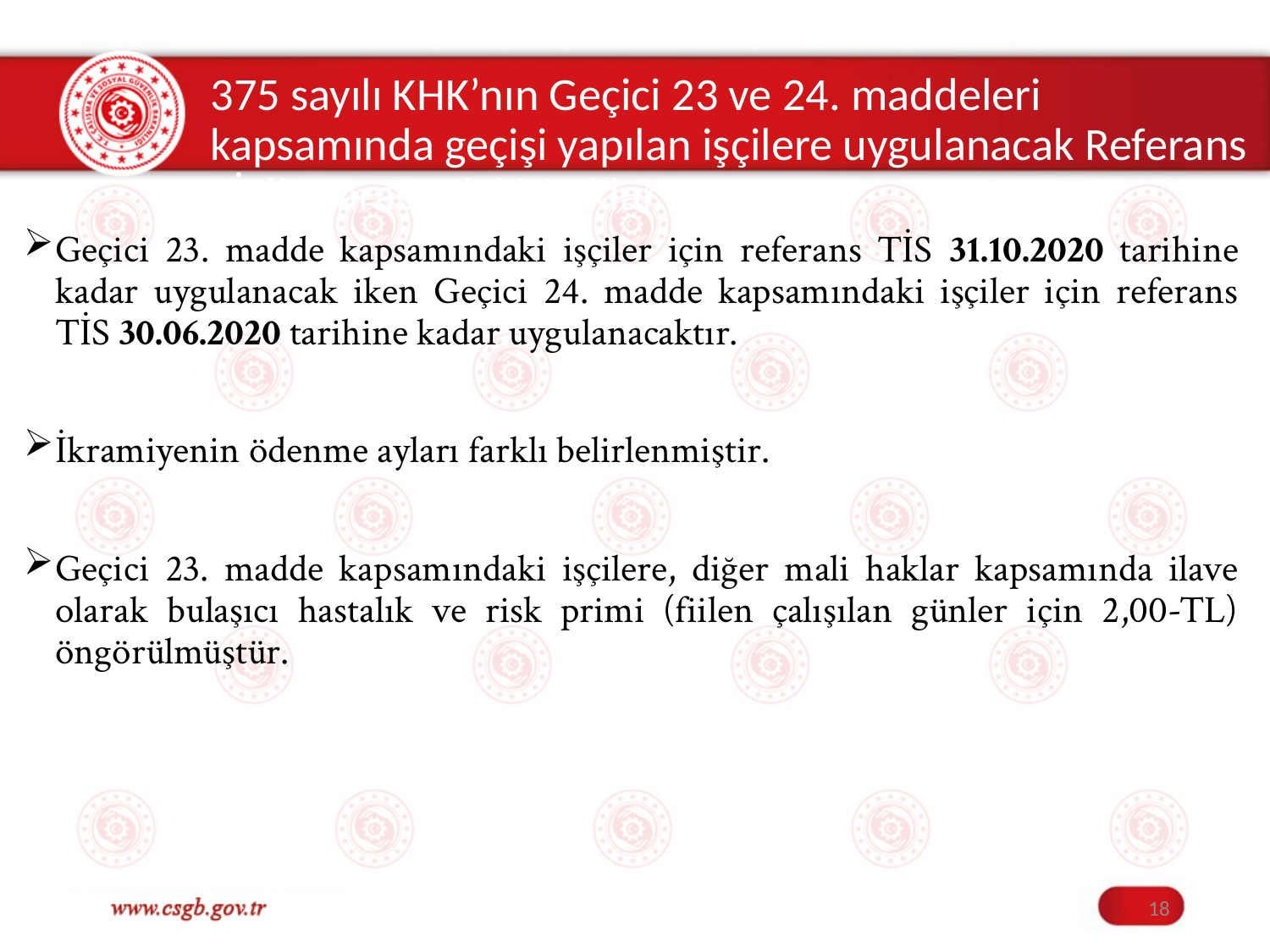

# 375 sayılı KHK’nın Geçici 23 ve 24. maddeleri kapsamında geçişi yapılan işçilere uygulanacak Referans TİS’ler arasındaki farklar
Geçici 23. madde kapsamındaki işçiler için referans TİS 31.10.2020 tarihine kadar uygulanacak iken Geçici 24. madde kapsamındaki işçiler için referans TİS 30.06.2020 tarihine kadar uygulanacaktır.

İkramiyenin ödenme ayları farklı belirlenmiştir.

Geçici 23. madde kapsamındaki işçilere, diğer mali haklar kapsamında ilave olarak bulaşıcı hastalık ve risk primi (fiilen çalışılan günler için 2,00-TL) öngörülmüştür.

18